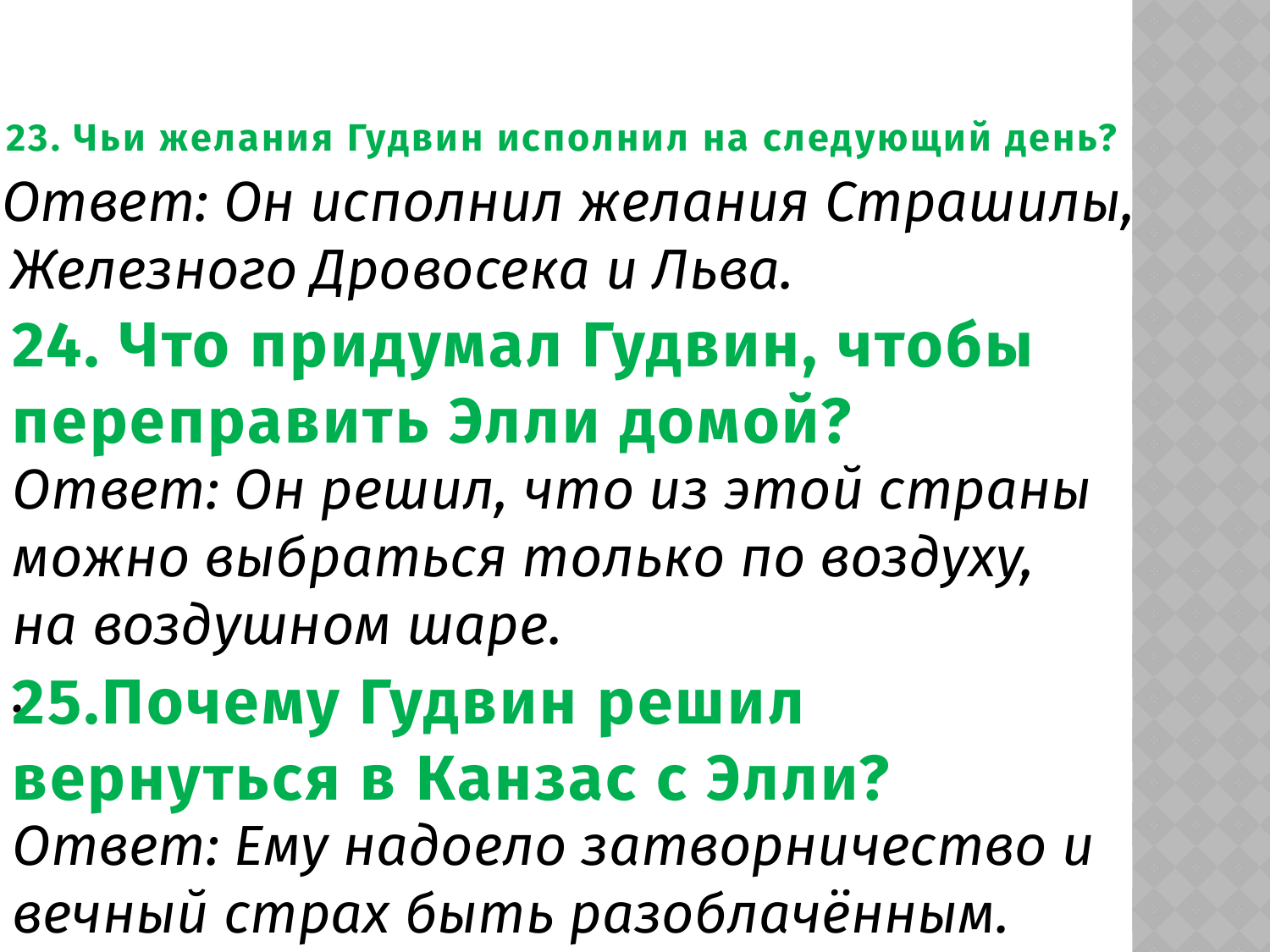

# 23. Чьи желания Гудвин исполнил на следующий день?
  Ответ: Он исполнил желания Страшилы, Железного Дровосека и Льва.
24. Что придумал Гудвин, чтобы переправить Элли домой?
Ответ: Он решил, что из этой страны можно выбраться только по воздуху, на воздушном шаре.
.
25.Почему Гудвин решил вернуться в Канзас с Элли?

Ответ: Ему надоело затворничество и вечный страх быть разоблачённым.